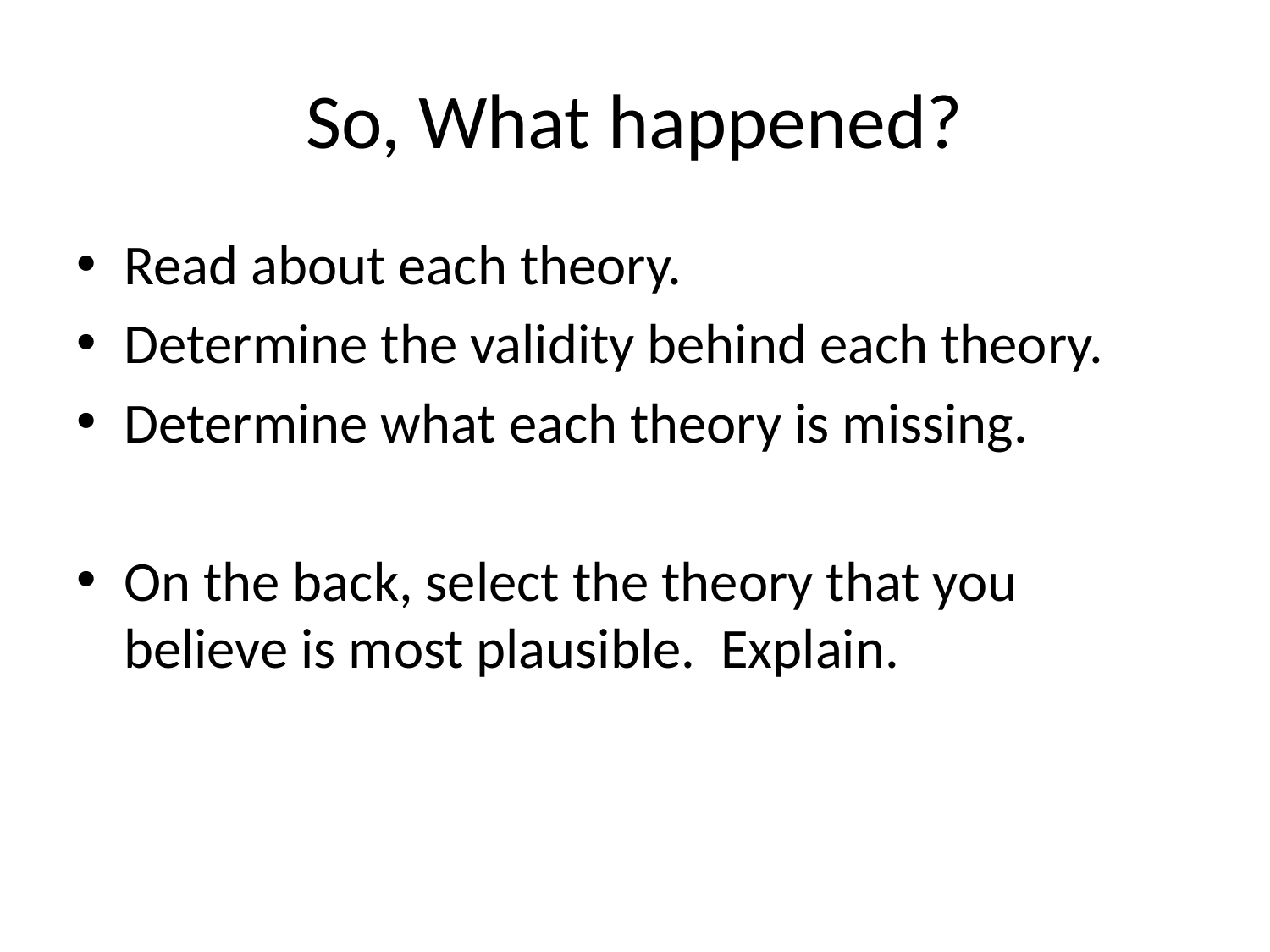

# So, What happened?
Read about each theory.
Determine the validity behind each theory.
Determine what each theory is missing.

On the back, select the theory that you believe is most plausible.  Explain.